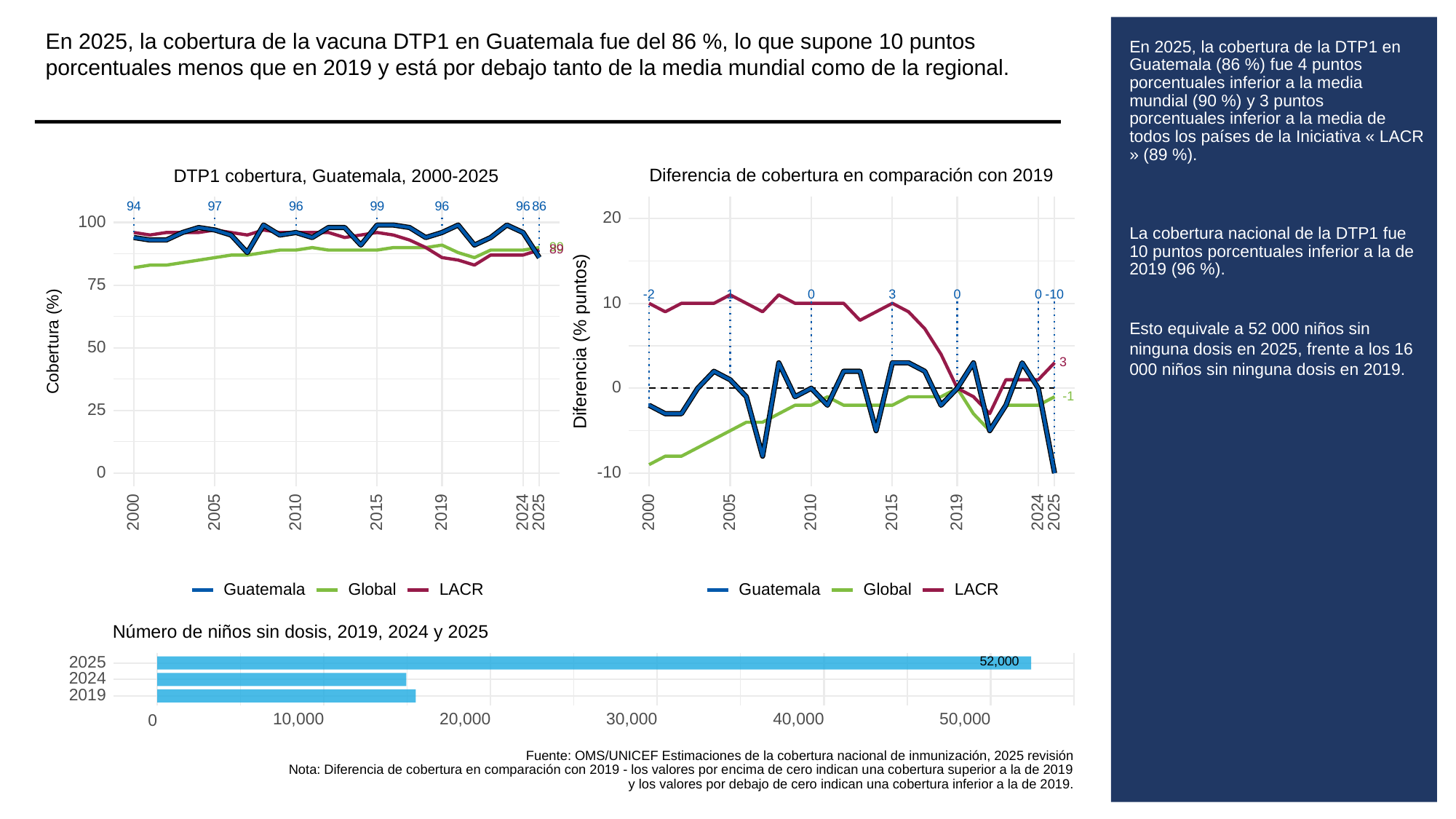

En 2025, la cobertura de la vacuna DTP1 en Guatemala fue del 86 %, lo que supone 10 puntos porcentuales menos que en 2019 y está por debajo tanto de la media mundial como de la regional.
# En 2025, la cobertura de la DTP1 en Guatemala (86 %) fue 4 puntos porcentuales inferior a la media mundial (90 %) y 3 puntos porcentuales inferior a la media de todos los países de la Iniciativa « LACR » (89 %).

La cobertura nacional de la DTP1 fue 10 puntos porcentuales inferior a la de 2019 (96 %).

Esto equivale a 52 000 niños sin ninguna dosis en 2025, frente a los 16 000 niños sin ninguna dosis en 2019.

Diferencia de cobertura en comparación con 2019
DTP1 cobertura, Guatemala, 2000-2025

94
97
96
99
96
96
86
20
100

90

89

75

3
0
0
0
-10
-2
1

10

Diferencia (% puntos)
Cobertura (%)
50

3

0

-1
25

0
-10

2000
2005
2010
2015
2019
2024
2025
2000
2005
2010
2015
2019
2024
2025
Guatemala
Global
LACR
Guatemala
Global
LACR

Número de niños sin dosis, 2019, 2024 y 2025

52,000
2025

2024

2019

10,000
20,000
30,000
40,000
50,000
0
Fuente: OMS/UNICEF Estimaciones de la cobertura nacional de inmunización, 2025 revisión
Nota: Diferencia de cobertura en comparación con 2019 - los valores por encima de cero indican una cobertura superior a la de 2019
y los valores por debajo de cero indican una cobertura inferior a la de 2019.